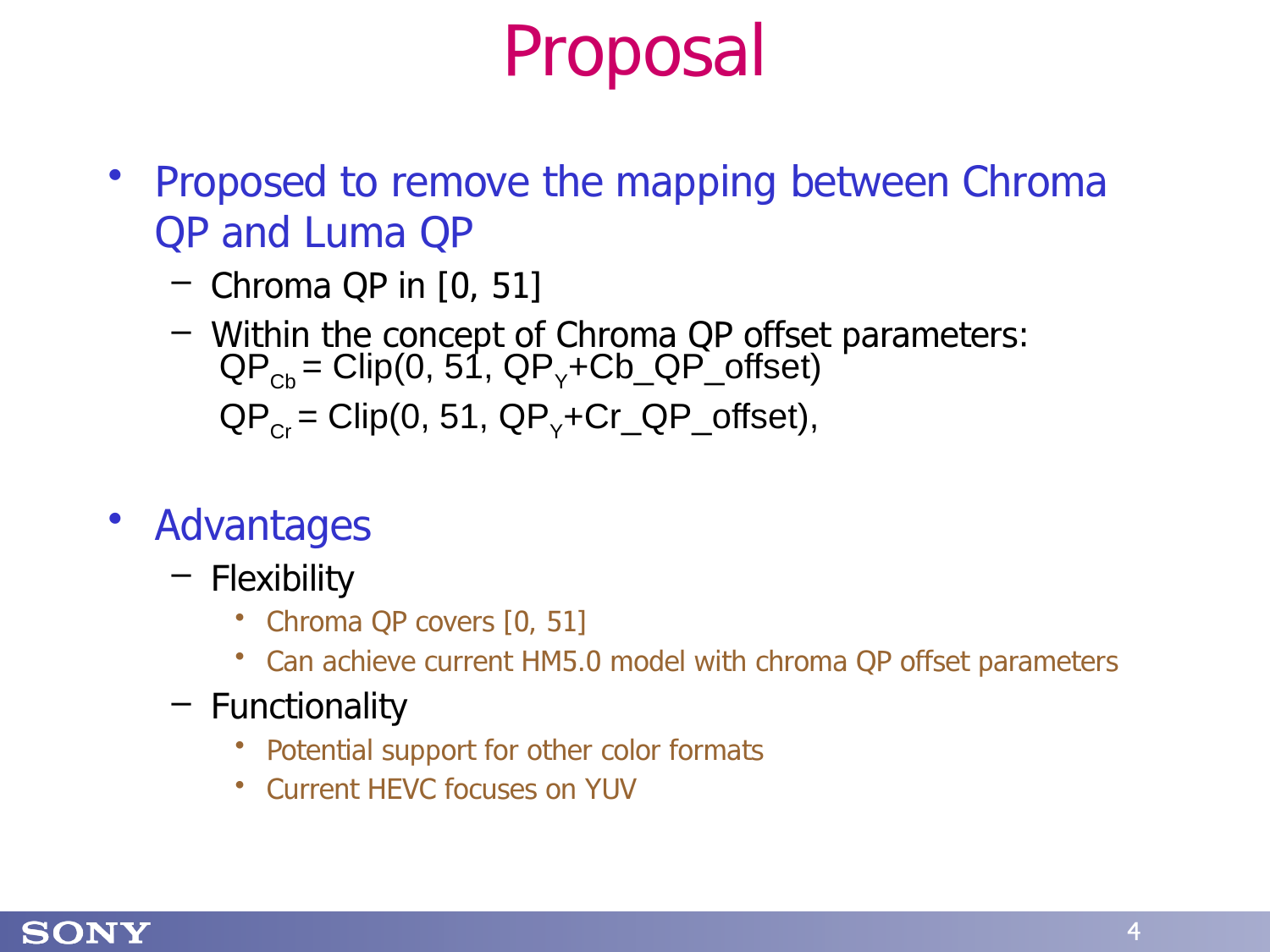

# Proposal
Proposed to remove the mapping between Chroma QP and Luma QP
Chroma QP in [0, 51]
Within the concept of Chroma QP offset parameters:

Advantages
Flexibility
Chroma QP covers [0, 51]
Can achieve current HM5.0 model with chroma QP offset parameters
Functionality
Potential support for other color formats
Current HEVC focuses on YUV

QPCb = Clip(0, 51, QPY+Cb_QP_offset)
QPCr = Clip(0, 51, QPY+Cr_QP_offset),
4